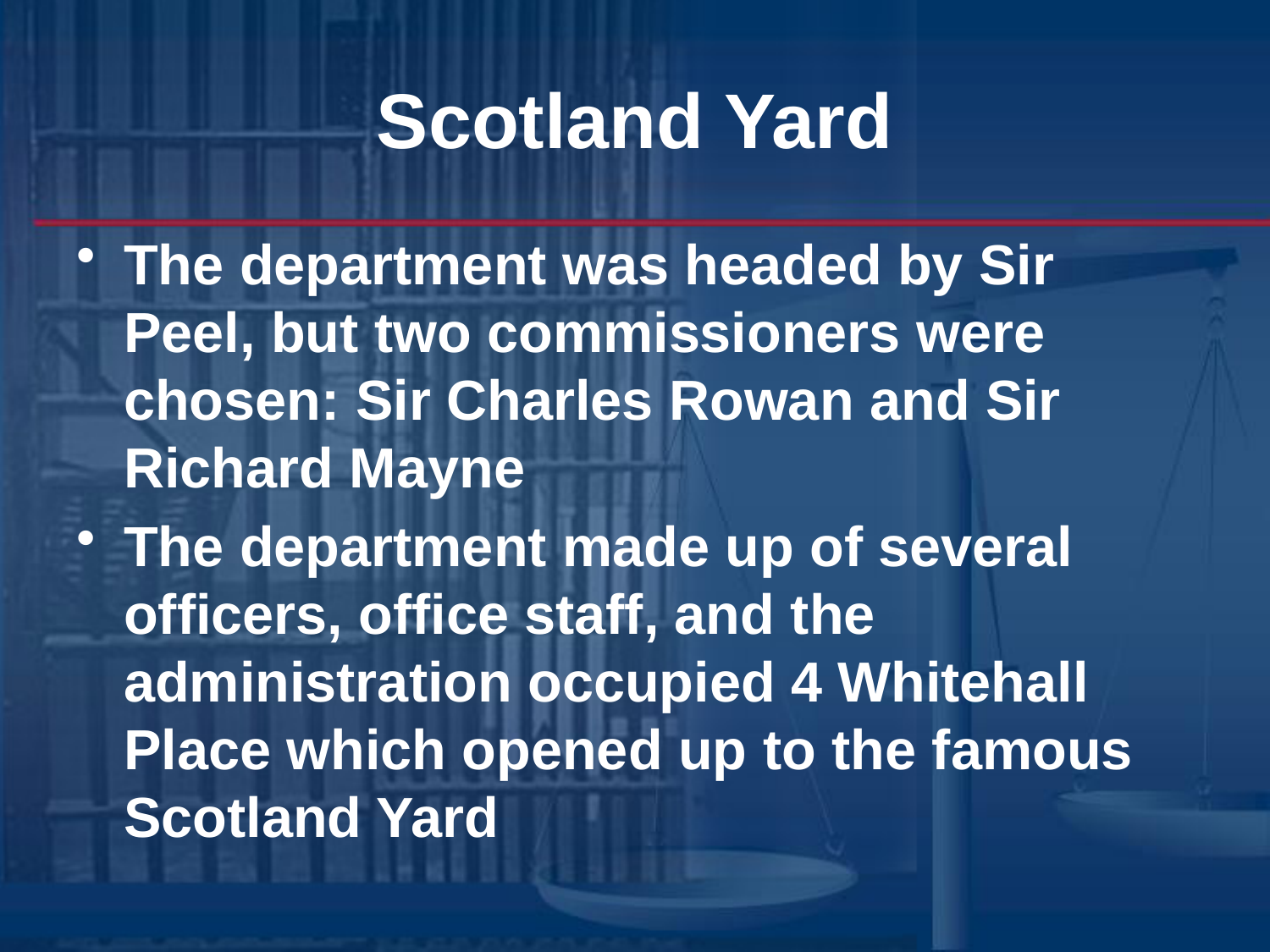

# Scotland Yard
The department was headed by Sir Peel, but two commissioners were chosen: Sir Charles Rowan and Sir Richard Mayne
The department made up of several officers, office staff, and the administration occupied 4 Whitehall Place which opened up to the famous Scotland Yard